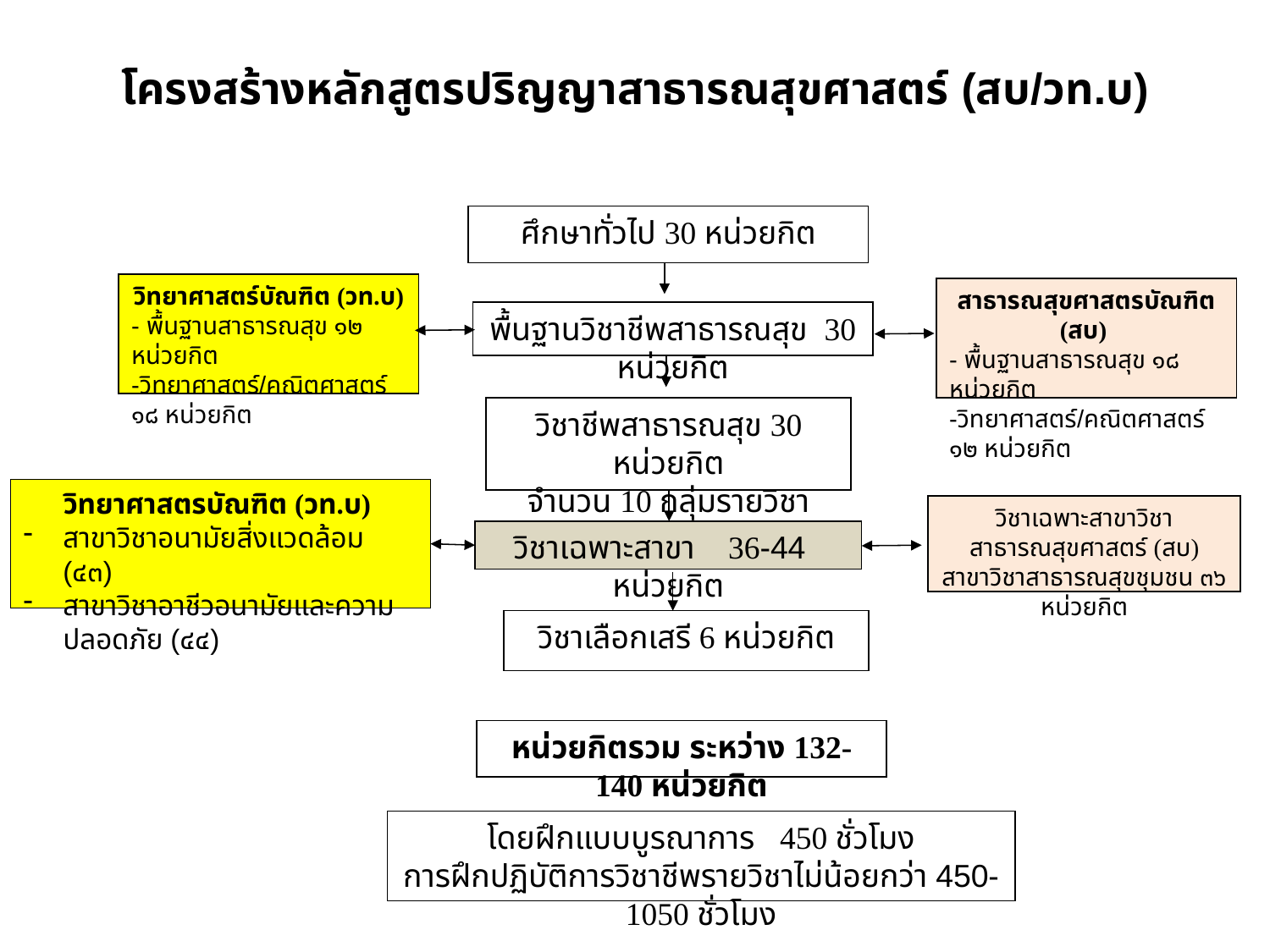

# โครงสร้างหลักสูตรปริญญาสาธารณสุขศาสตร์ (สบ/วท.บ)

ศึกษาทั่วไป 30 หน่วยกิต
วิทยาศาสตร์บัณฑิต (วท.บ)
- พื้นฐานสาธารณสุข ๑๒ หน่วยกิต
-วิทยาศาสตร์/คณิตศาสตร์ ๑๘ หน่วยกิต

สาธารณสุขศาสตรบัณฑิต (สบ)
- พื้นฐานสาธารณสุข ๑๘ หน่วยกิต
-วิทยาศาสตร์/คณิตศาสตร์ ๑๒ หน่วยกิต

พื้นฐานวิชาชีพสาธารณสุข  30 หน่วยกิต
วิชาชีพสาธารณสุข 30 หน่วยกิต
จำนวน 10 กลุ่มรายวิชา
วิทยาศาสตรบัณฑิต (วท.บ)
สาขาวิชาอนามัยสิ่งแวดล้อม (๔๓)
สาขาวิชาอาชีวอนามัยและความปลอดภัย (๔๔)

วิชาเฉพาะสาขาวิชาสาธารณสุขศาสตร์ (สบ)
สาขาวิชาสาธารณสุขชุมชน ๓๖ หน่วยกิต

วิชาเฉพาะสาขา    36-44   หน่วยกิต
วิชาเลือกเสรี 6 หน่วยกิต
หน่วยกิตรวม ระหว่าง 132-140 หน่วยกิต
โดยฝึกแบบบูรณาการ   450 ชั่วโมง
การฝึกปฏิบัติการวิชาชีพรายวิชาไม่น้อยกว่า 450-1050 ชั่วโมง